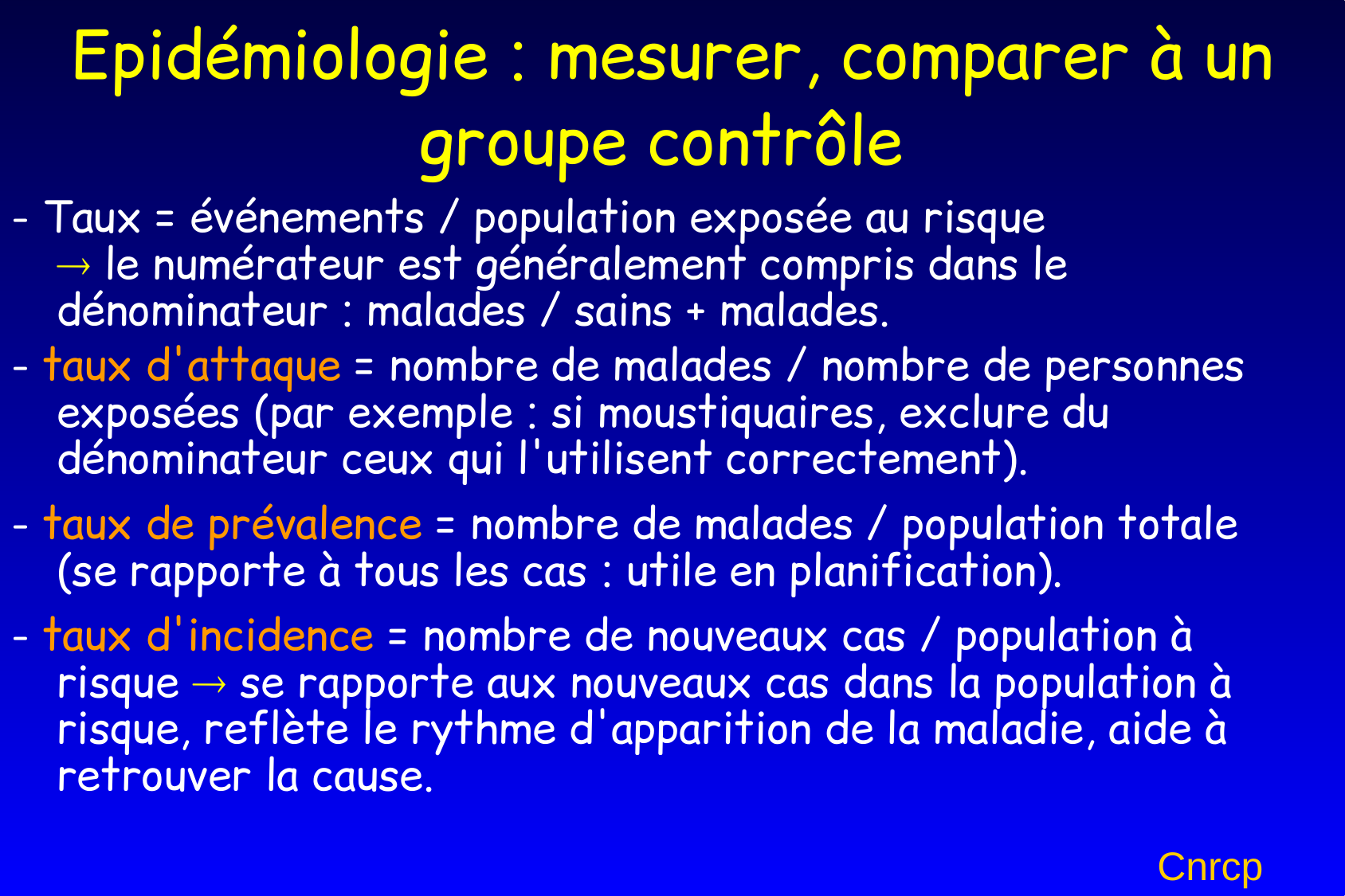

# Epidémiologie : mesurer, comparer à un groupe contrôle
- Taux = événements / population exposée au risque                 → le numérateur est généralement compris dans le dénominateur : malades / sains + malades.
- taux d'attaque = nombre de malades / nombre de personnes exposées (par exemple : si moustiquaires, exclure du dénominateur ceux qui l'utilisent correctement).
- taux de prévalence = nombre de malades / population totale (se rapporte à tous les cas : utile en planification).
- taux d'incidence = nombre de nouveaux cas / population à risque → se rapporte aux nouveaux cas dans la population à risque, reflète le rythme d'apparition de la maladie, aide à retrouver la cause.
Cnrcp